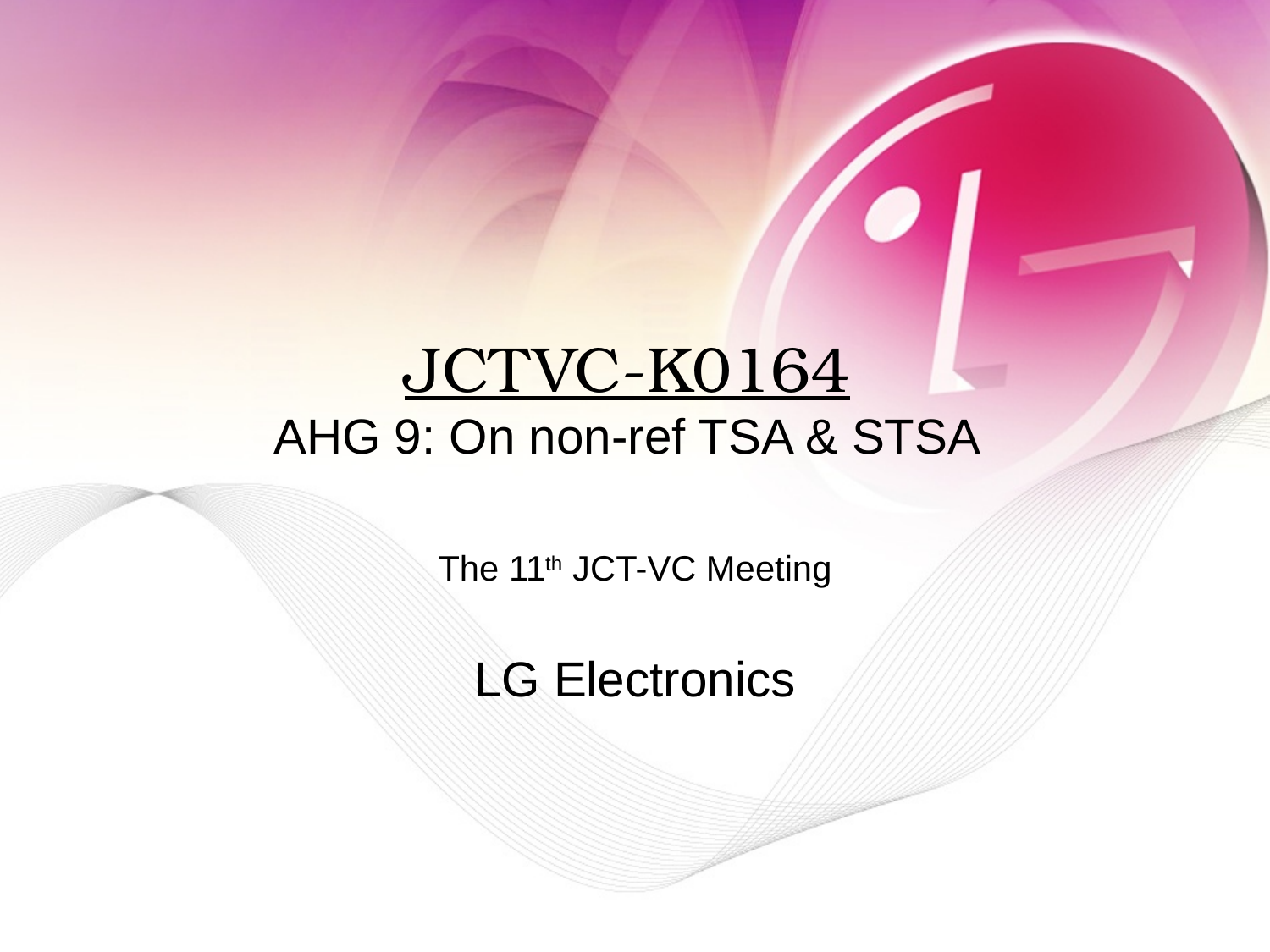

# JCTVC-K0164 AHG 9: On non-ref TSA & STSA
The 11th JCT-VC Meeting

LG Electronics